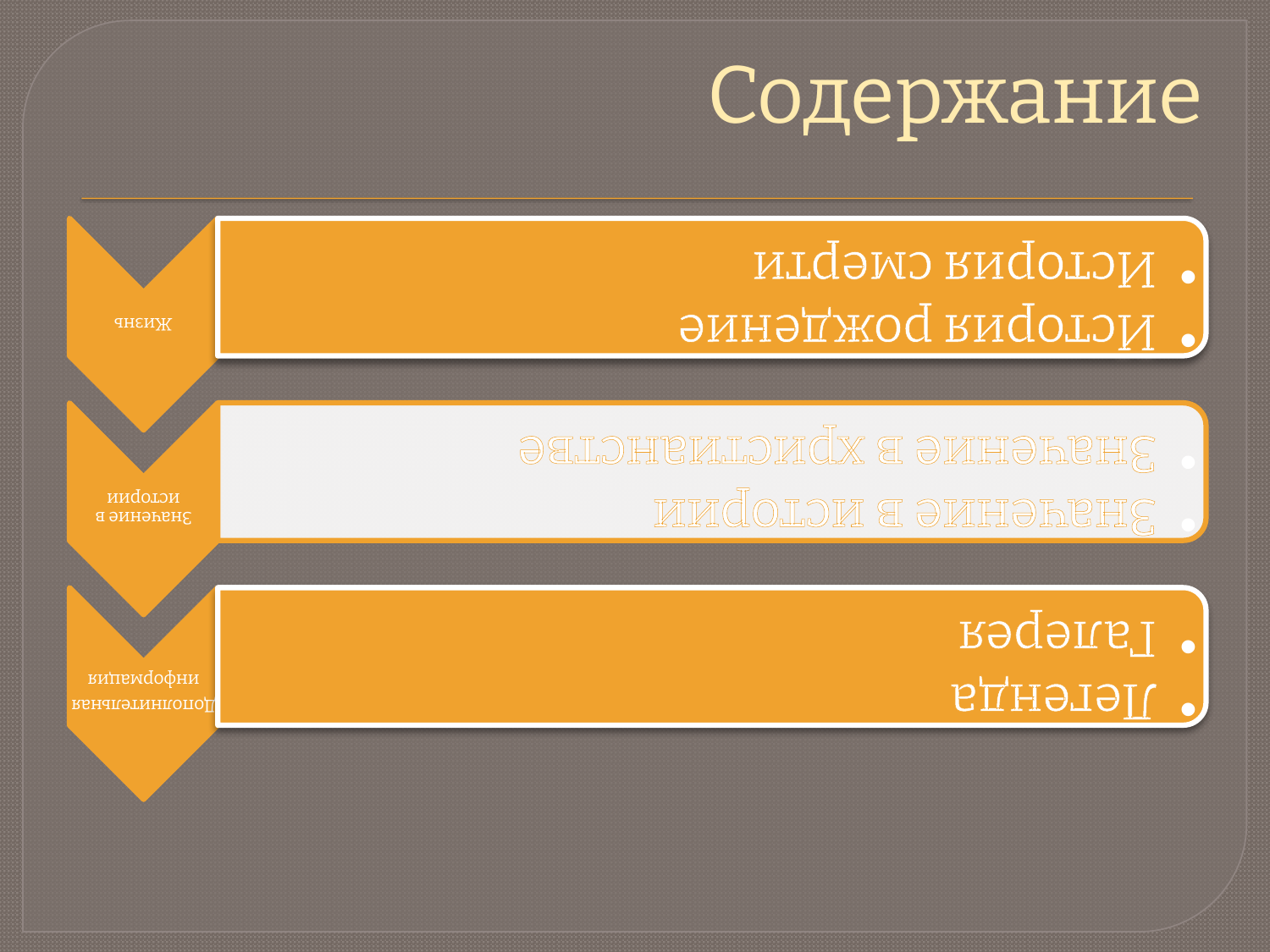

# Содержание
Жизнь
История рождение
История смерти
Значение в истории
Значение в истории
Значение в христианстве
Дополнительная
информация
Легенда
Галерея